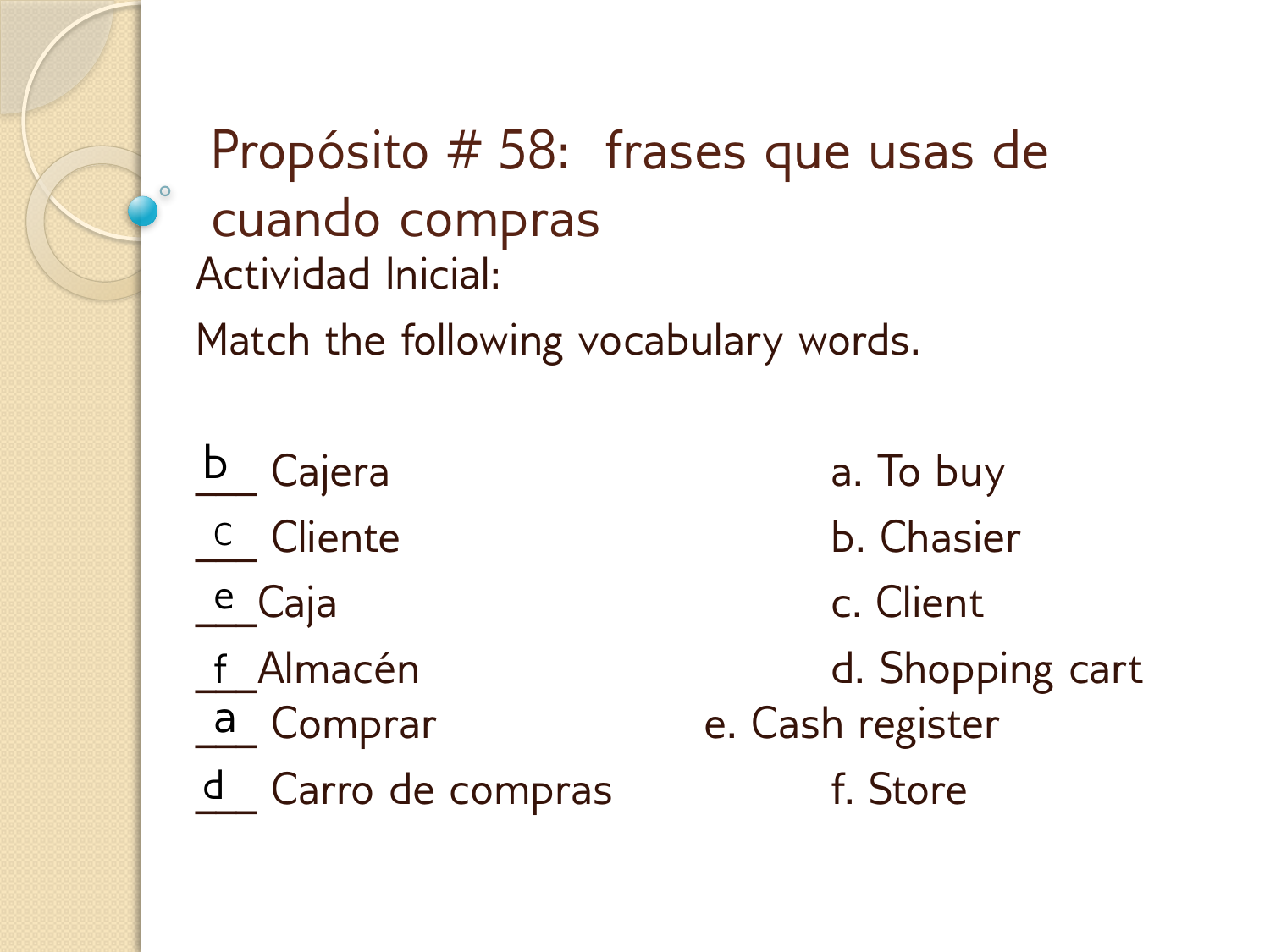

# Propósito # 58:  frases que usas de cuando compras
Actividad Inicial:
Match the following vocabulary words.

___ Cajera				a. To buy
___ Cliente				b. Chasier
___Caja				c. Client
___Almacén				d. Shopping cart
___ Comprar			e. Cash register
___ Carro de compras		f. Store

b
C
e
f
a
d